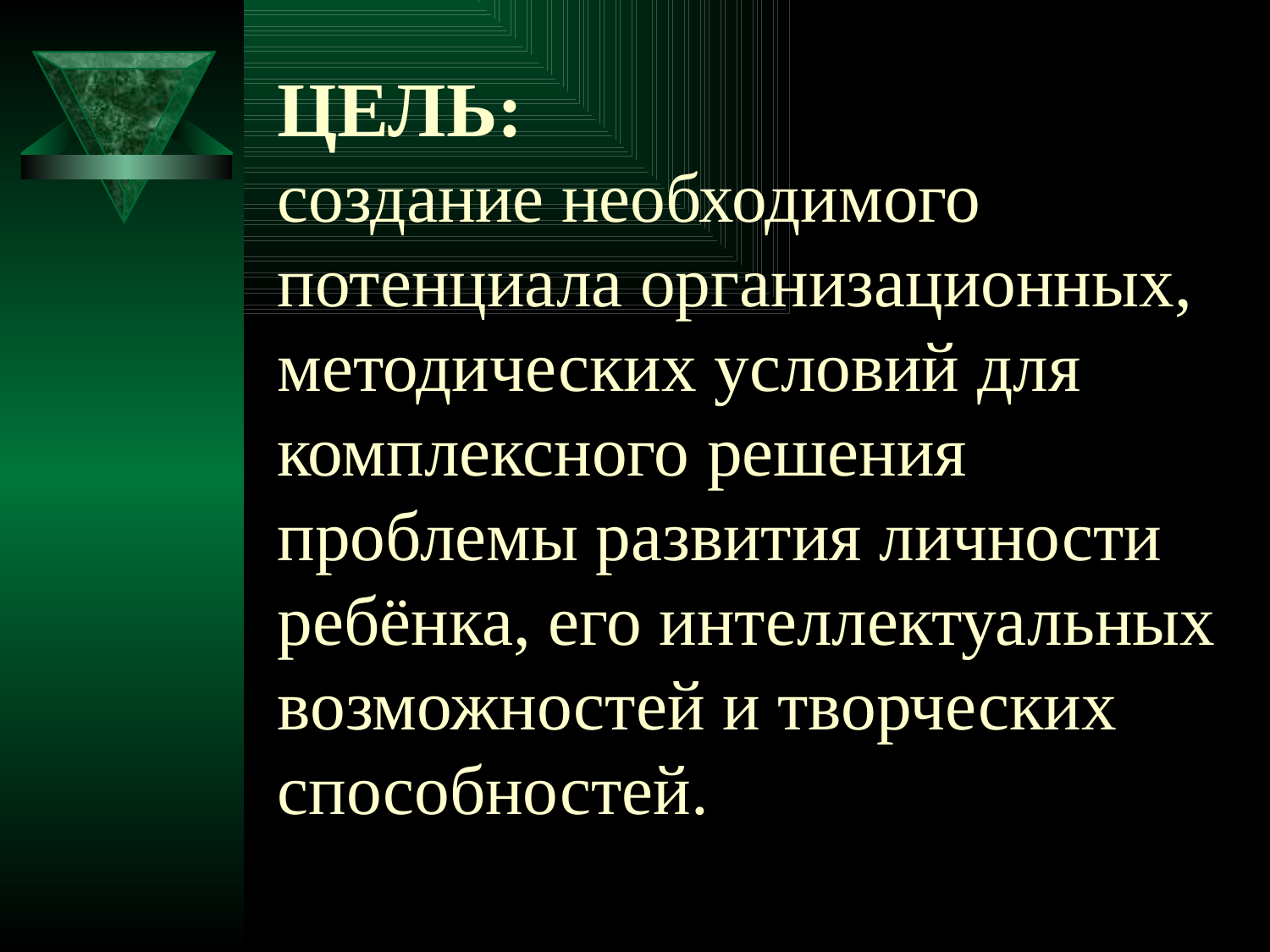

# ЦЕЛЬ: создание необходимого потенциала организационных, методических условий для комплексного решения проблемы развития личности ребёнка, его интеллектуальных возможностей и творческих способностей.